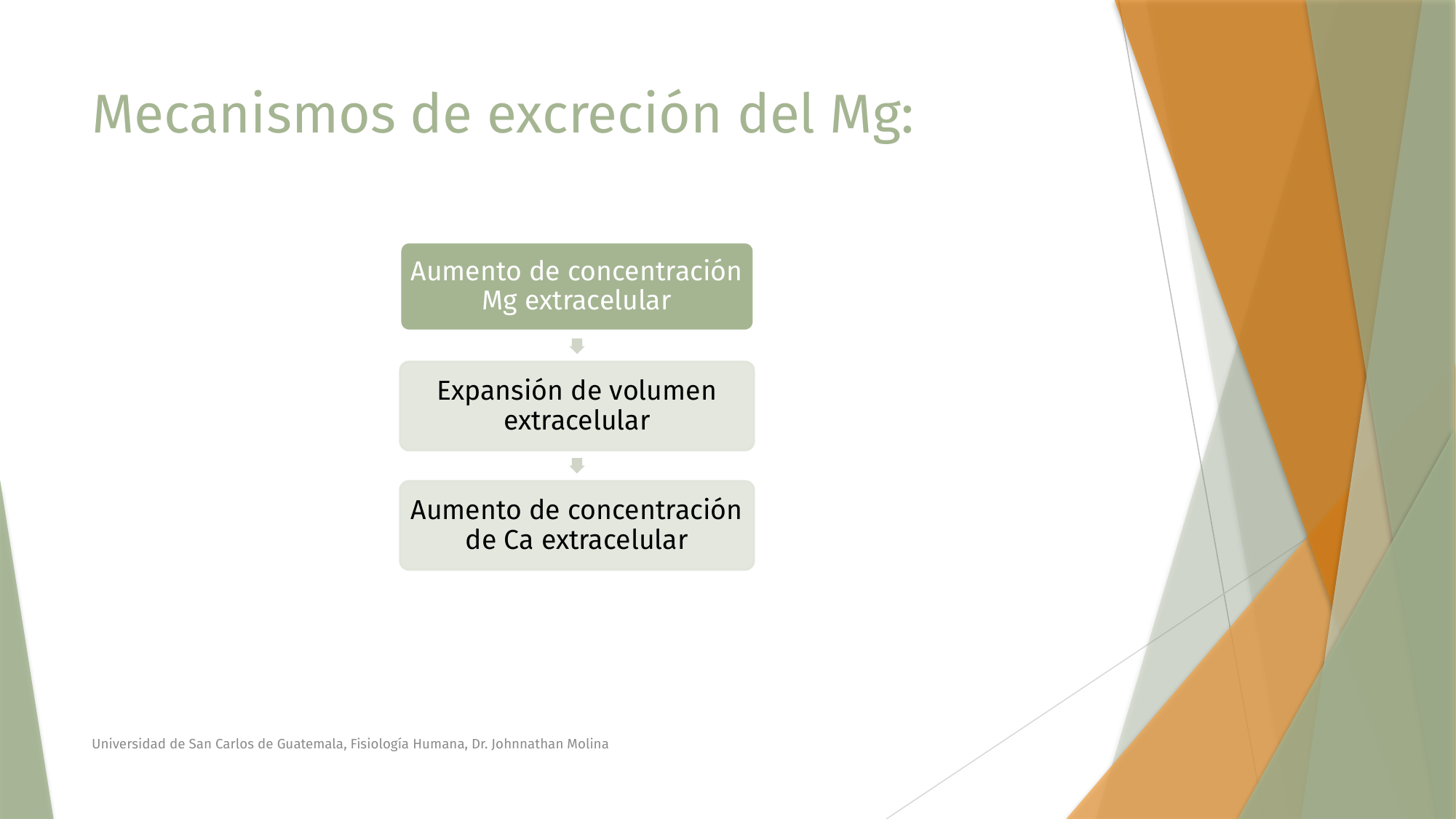

# Mecanismos de excreción del Mg:
Aumento de concentración Mg extracelular
Expansión de volumen extracelular
Aumento de concentración de Ca extracelular
Universidad de San Carlos de Guatemala, Fisiología Humana, Dr. Johnnathan Molina